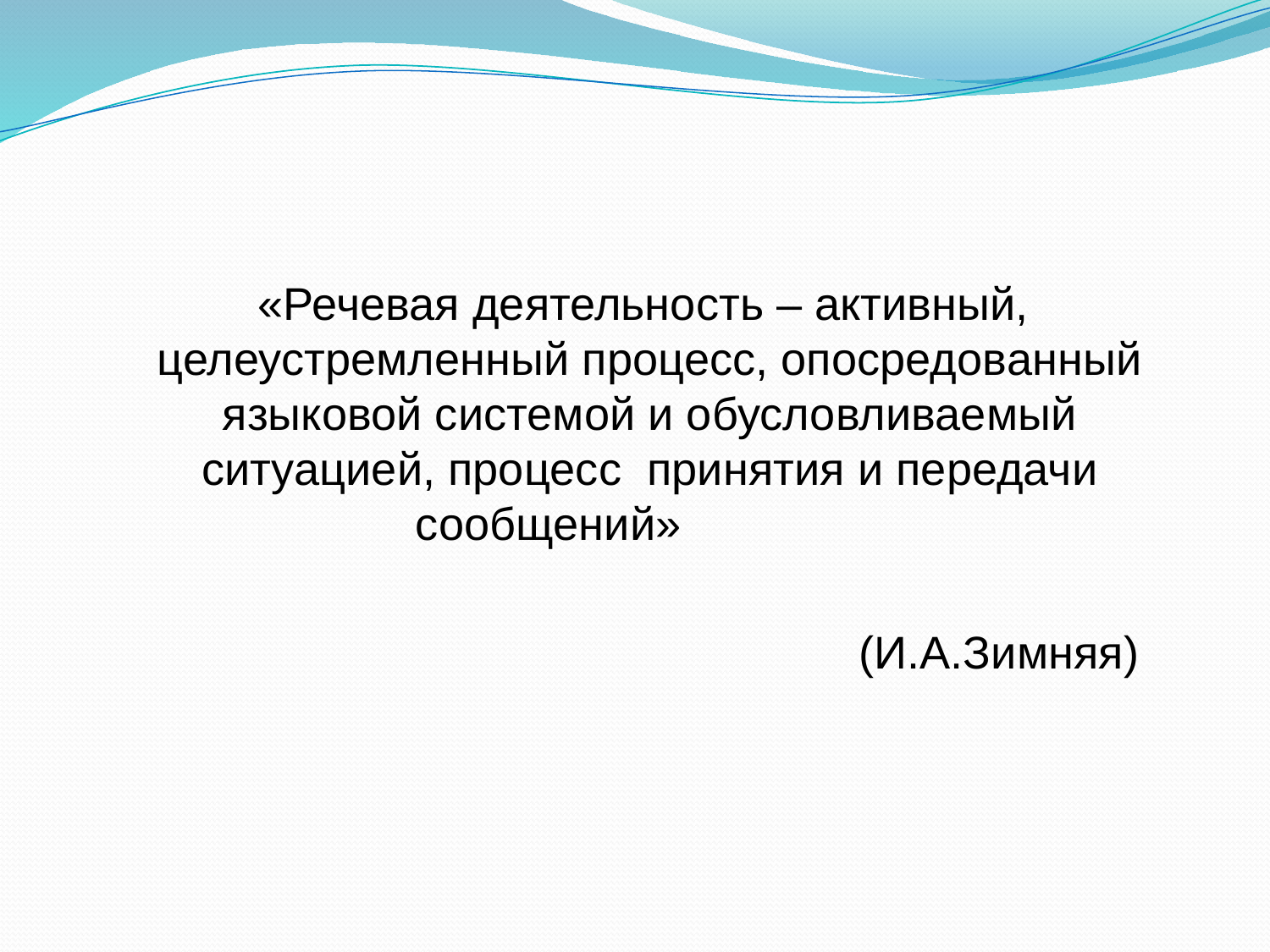

«Речевая деятельность – активный, целеустремленный процесс, опосредованный языковой системой и обусловливаемый ситуацией, процесс  принятия и передачи сообщений»

                                                              (И.А.Зимняя)